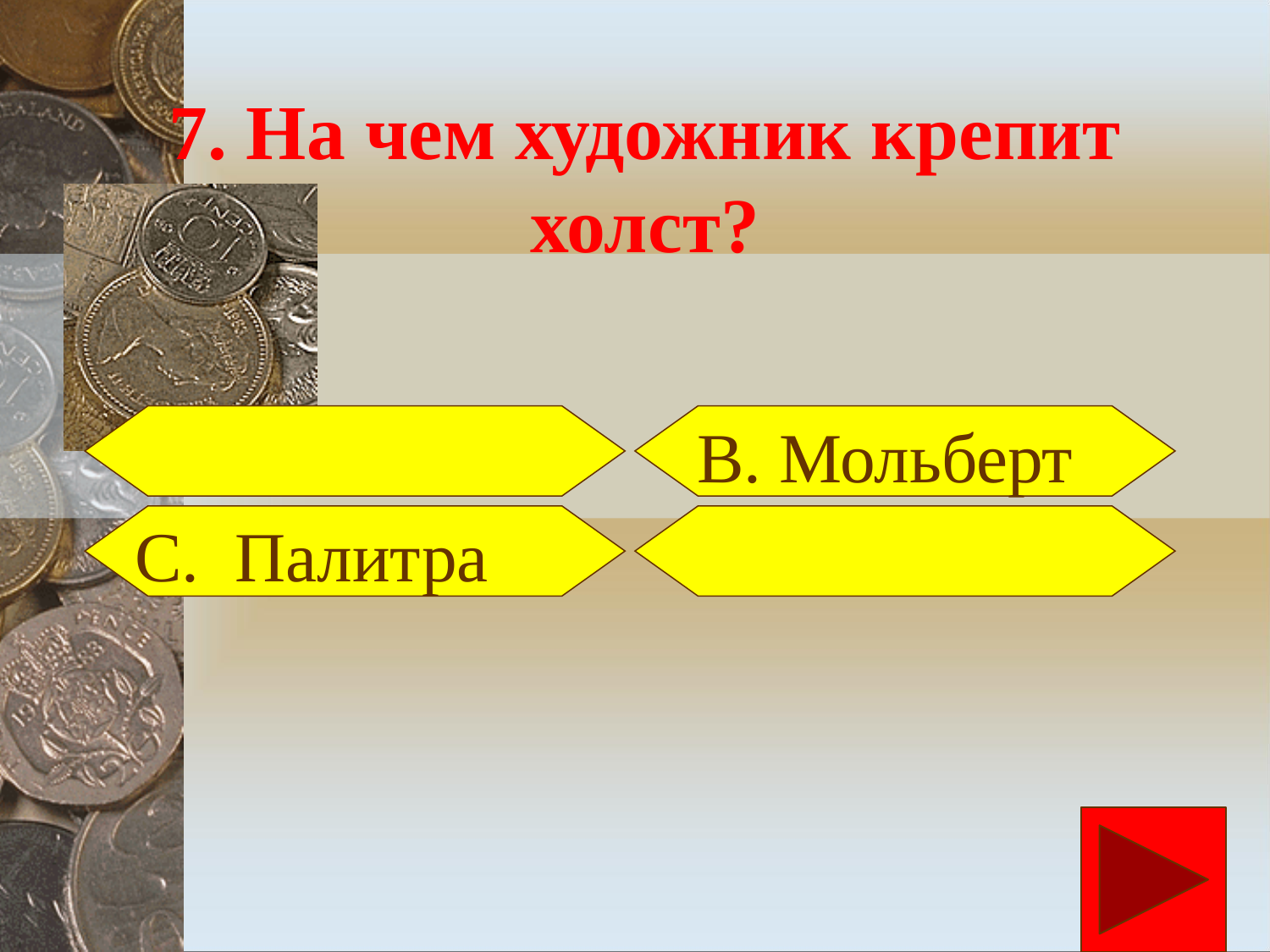

# 7. На чем художник крепит холст?
                                   В. Мольберт
   С.  Палитра